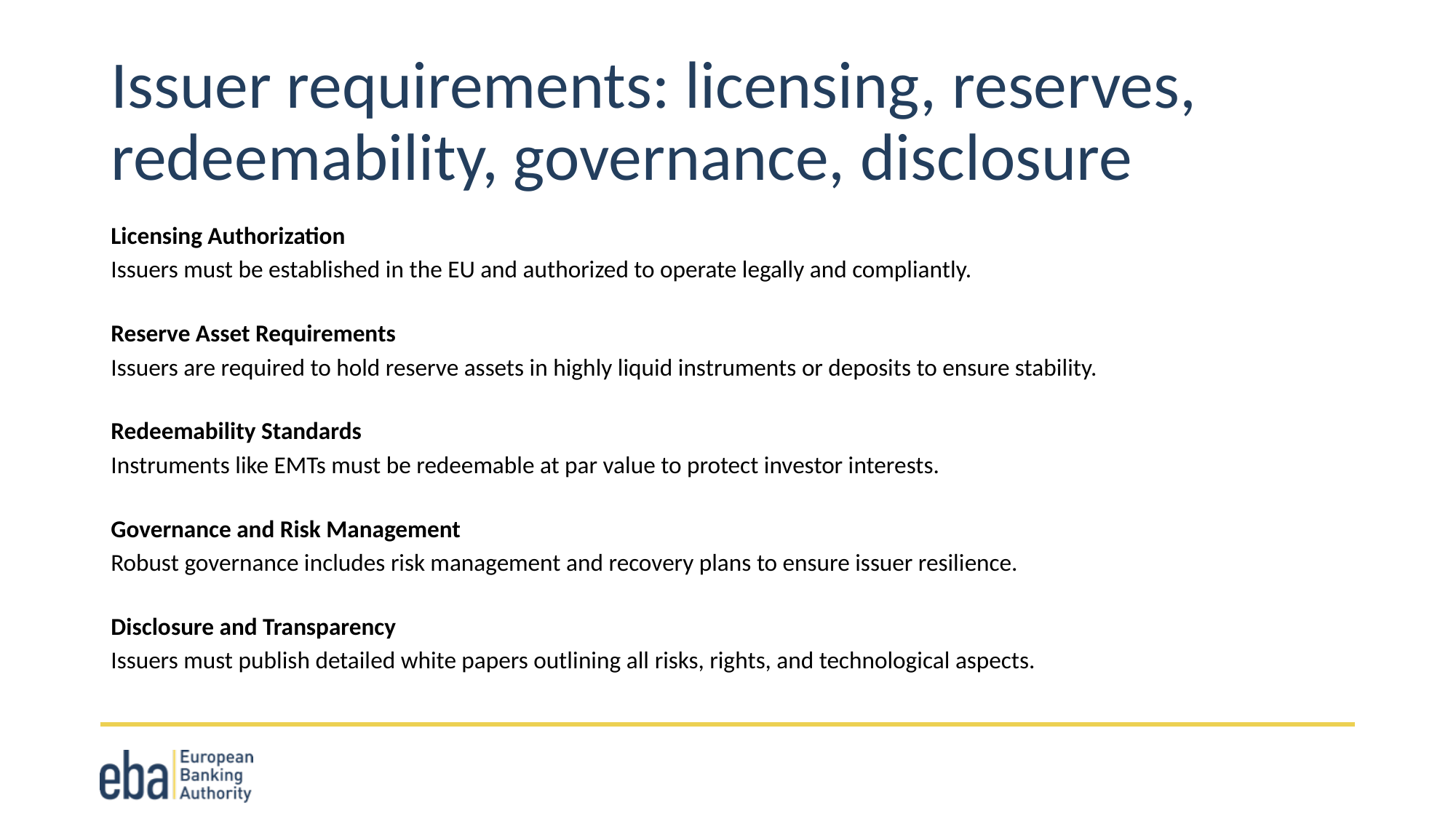

# Issuer requirements: licensing, reserves, redeemability, governance, disclosure
Licensing Authorization
Issuers must be established in the EU and authorized to operate legally and compliantly.
Reserve Asset Requirements
Issuers are required to hold reserve assets in highly liquid instruments or deposits to ensure stability.
Redeemability Standards
Instruments like EMTs must be redeemable at par value to protect investor interests.
Governance and Risk Management
Robust governance includes risk management and recovery plans to ensure issuer resilience.
Disclosure and Transparency
Issuers must publish detailed white papers outlining all risks, rights, and technological aspects.